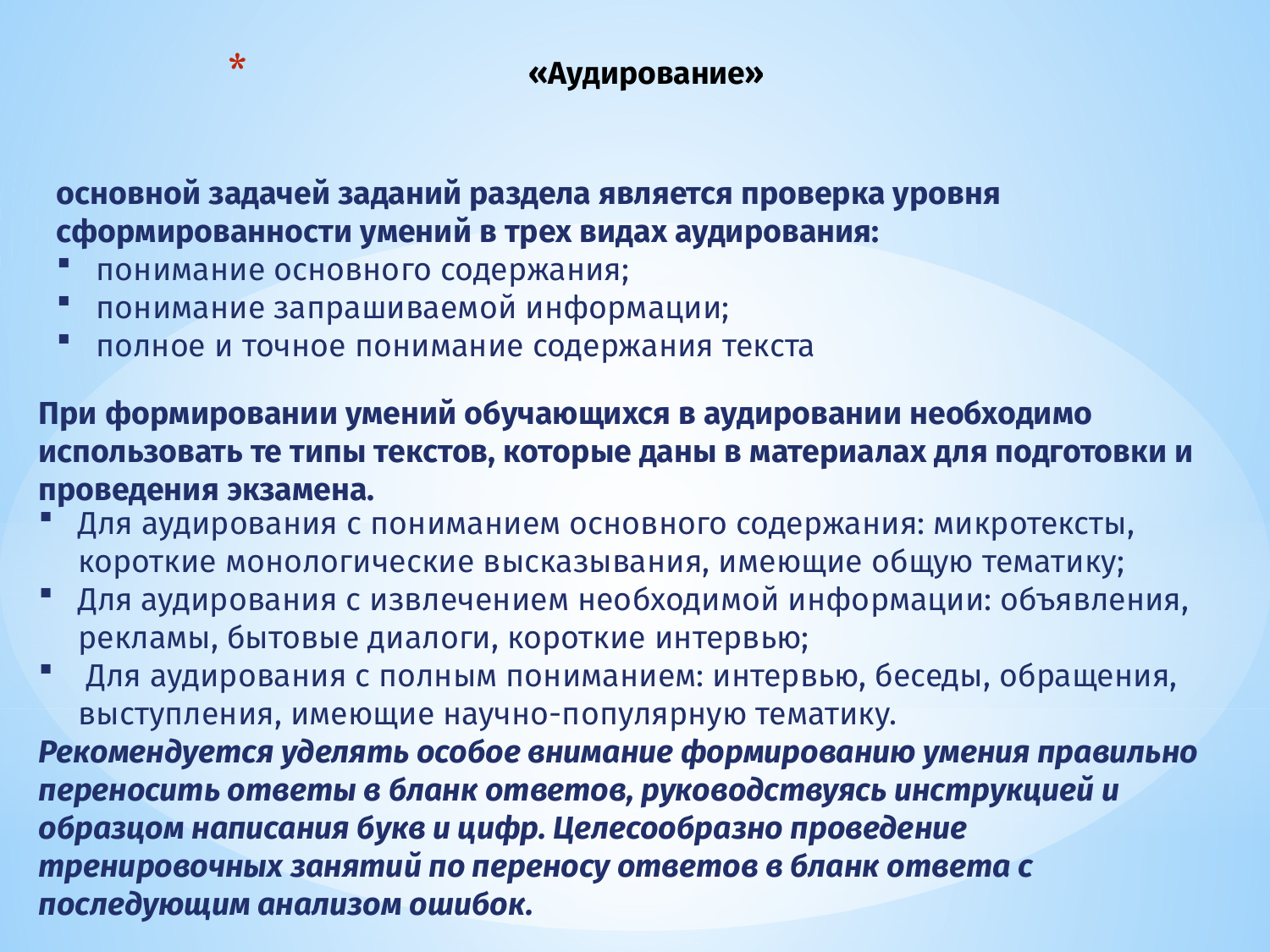

# «Аудирование»
основной задачей заданий раздела является проверка уровня сформированности умений в трех видах аудирования:
понимание основного содержания;
понимание запрашиваемой информации;
полное и точное понимание содержания текста
При формировании умений обучающихся в аудировании необходимо использовать те типы текстов, которые даны в материалах для подготовки и проведения экзамена.
Для аудирования с пониманием основного содержания: микротексты, короткие монологические высказывания, имеющие общую тематику;
Для аудирования с извлечением необходимой информации: объявления, рекламы, бытовые диалоги, короткие интервью;
 Для аудирования с полным пониманием: интервью, беседы, обращения, выступления, имеющие научно-популярную тематику.
Рекомендуется уделять особое внимание формированию умения правильно переносить ответы в бланк ответов, руководствуясь инструкцией и образцом написания букв и цифр. Целесообразно проведение тренировочных занятий по переносу ответов в бланк ответа с последующим анализом ошибок.